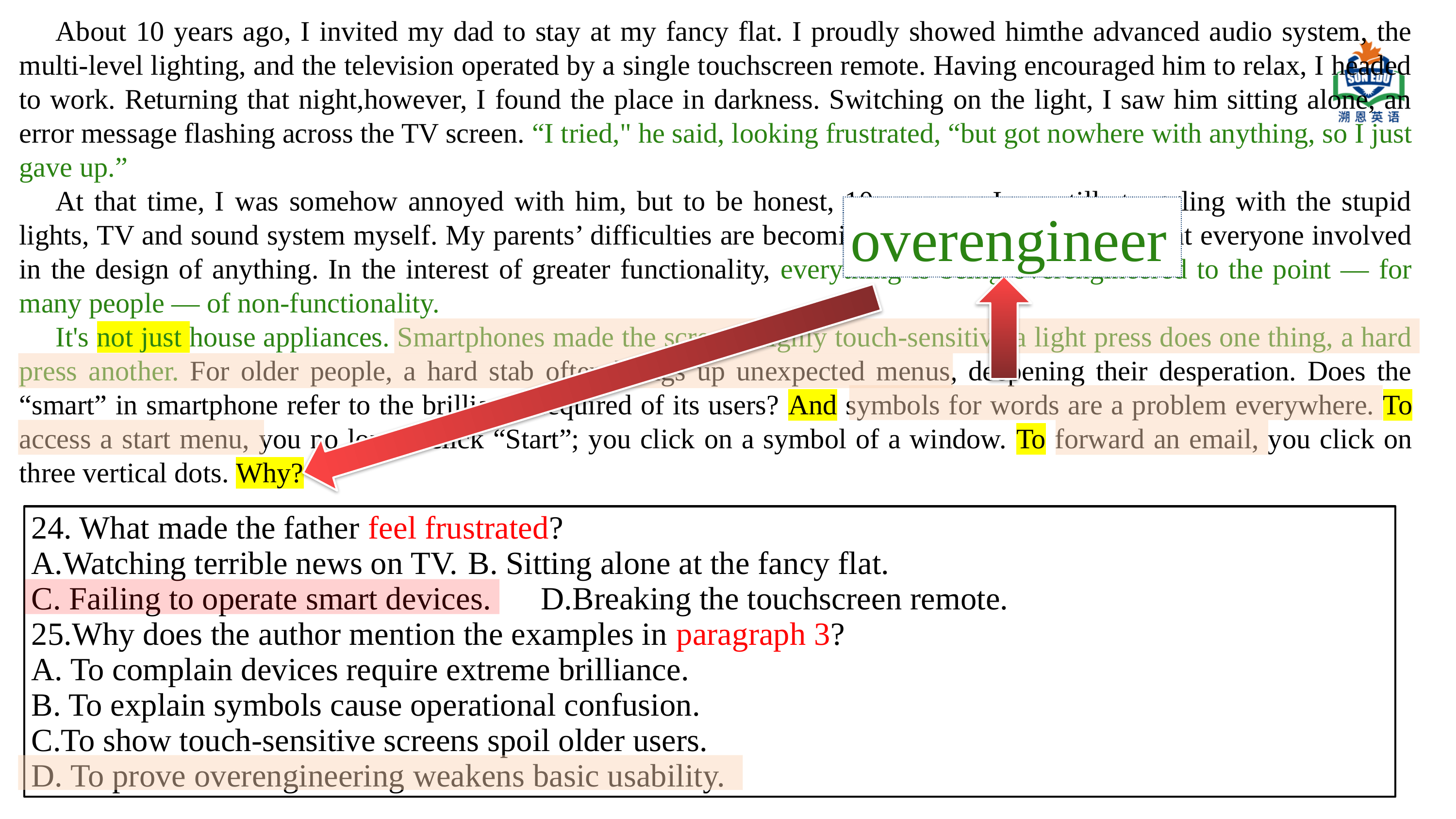

About 10 years ago, I invited my dad to stay at my fancy flat. I proudly showed himthe advanced audio system, the multi-level lighting, and the television operated by a single touchscreen remote. Having encouraged him to relax, I headed to work. Returning that night,however, I found the place in darkness. Switching on the light, I saw him sitting alone, an error message flashing across the TV screen. “I tried," he said, looking frustrated, “but got nowhere with anything, so I just gave up.”
At that time, I was somehow annoyed with him, but to be honest, 10 years on I am still struggling with the stupid lights, TV and sound system myself. My parents’ difficulties are becoming my own, and I am angry at everyone involved in the design of anything. In the interest of greater functionality, everything is being overengineered to the point — for many people — of non-functionality.
It's not just house appliances. Smartphones made the screens highly touch-sensitive:a light press does one thing, a hard press another. For older people, a hard stab often brings up unexpected menus, deepening their desperation. Does the “smart” in smartphone refer to the brilliance required of its users? And symbols for words are a problem everywhere. To access a start menu, you no longer click “Start”; you click on a symbol of a window. To forward an email, you click on three vertical dots. Why?

overengineer

24. What made the father feel frustrated?
A.Watching terrible news on TV.	B. Sitting alone at the fancy flat.
C. Failing to operate smart devices.	D.Breaking the touchscreen remote.
25.Why does the author mention the examples in paragraph 3?
A. To complain devices require extreme brilliance.
B. To explain symbols cause operational confusion.
C.To show touch-sensitive screens spoil older users.
D. To prove overengineering weakens basic usability.